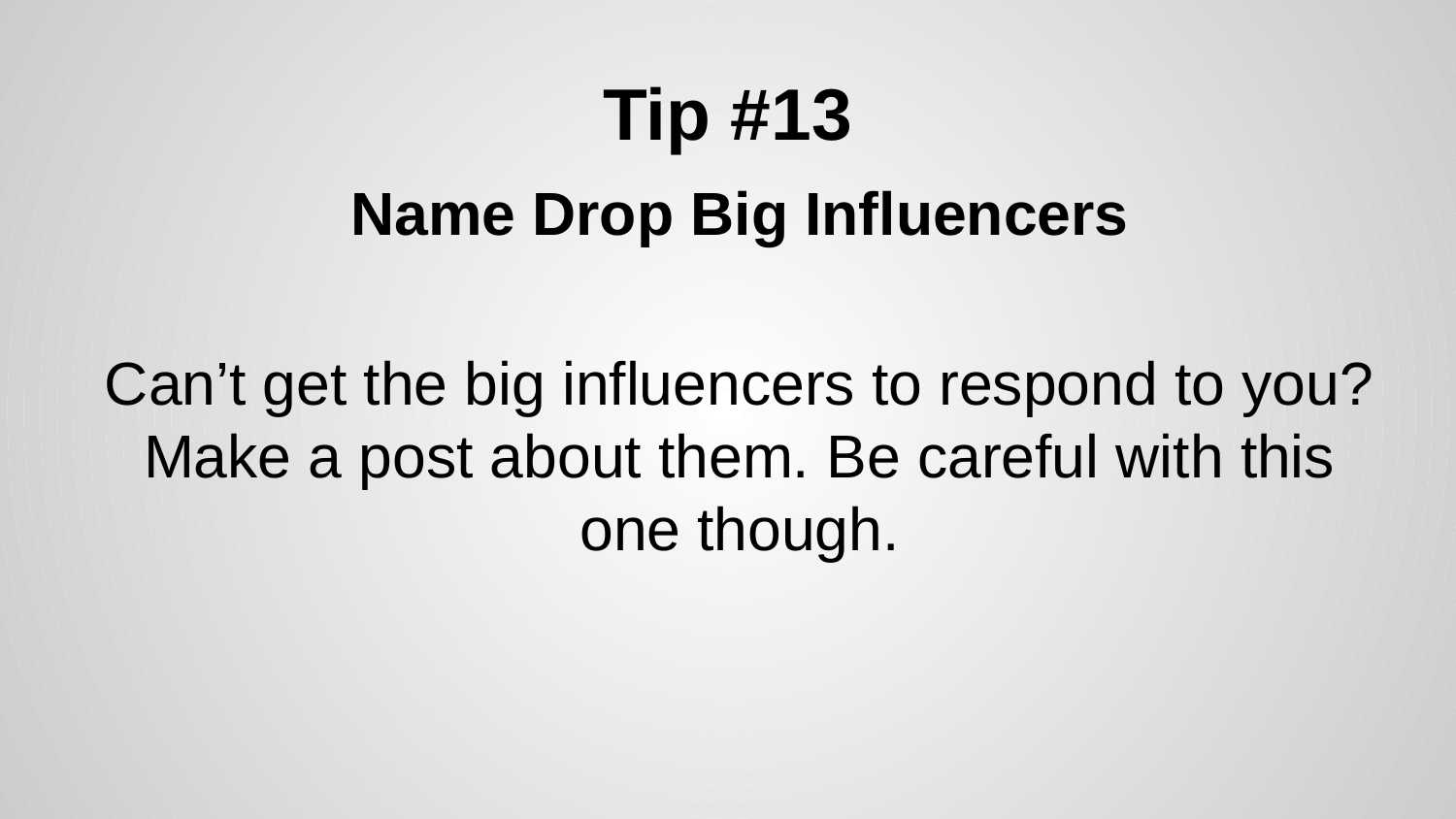

# Tip #13

Name Drop Big Influencers

Can’t get the big influencers to respond to you? Make a post about them. Be careful with this one though.